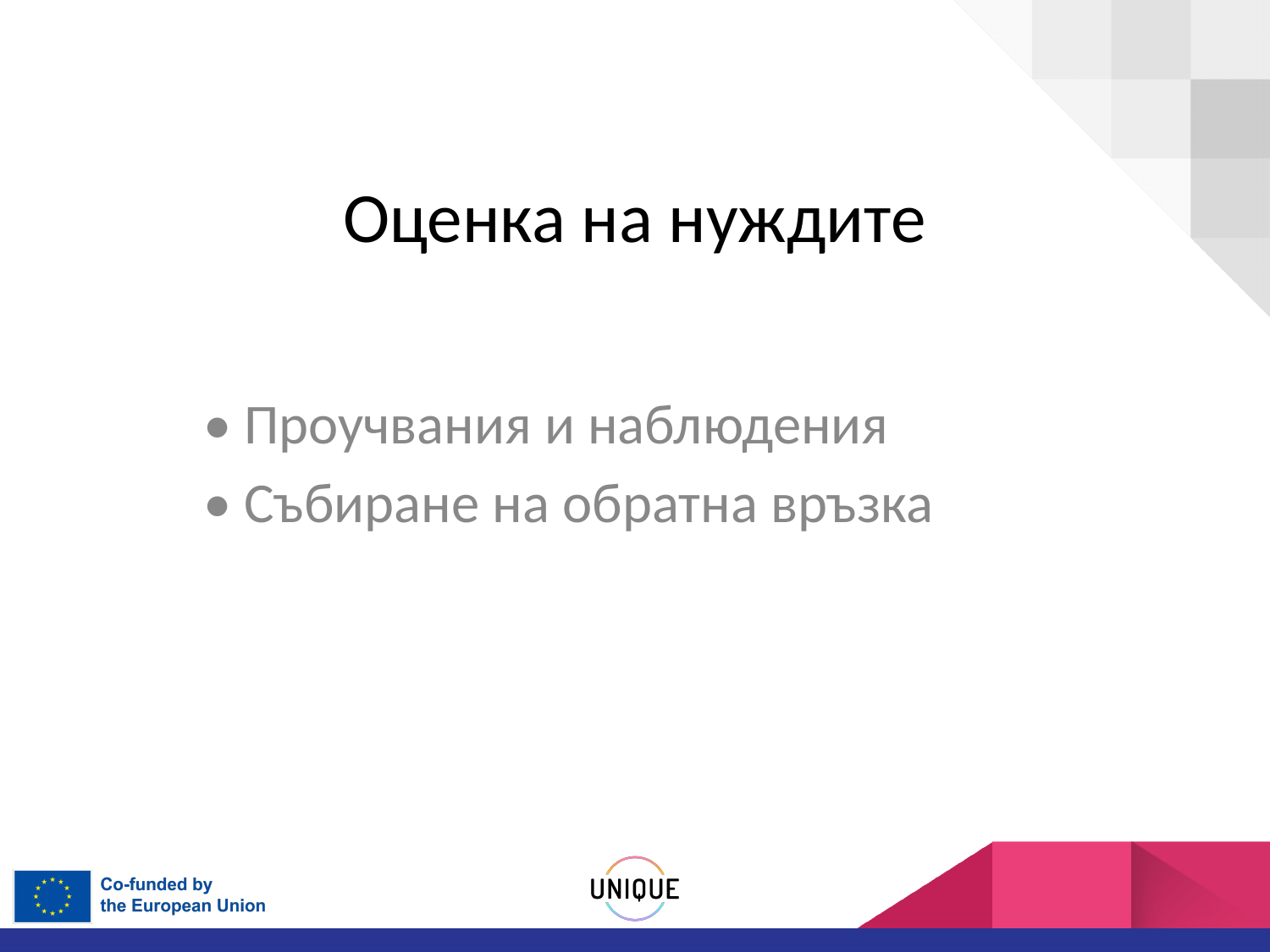

# Оценка на нуждите
• Проучвания и наблюдения
• Събиране на обратна връзка